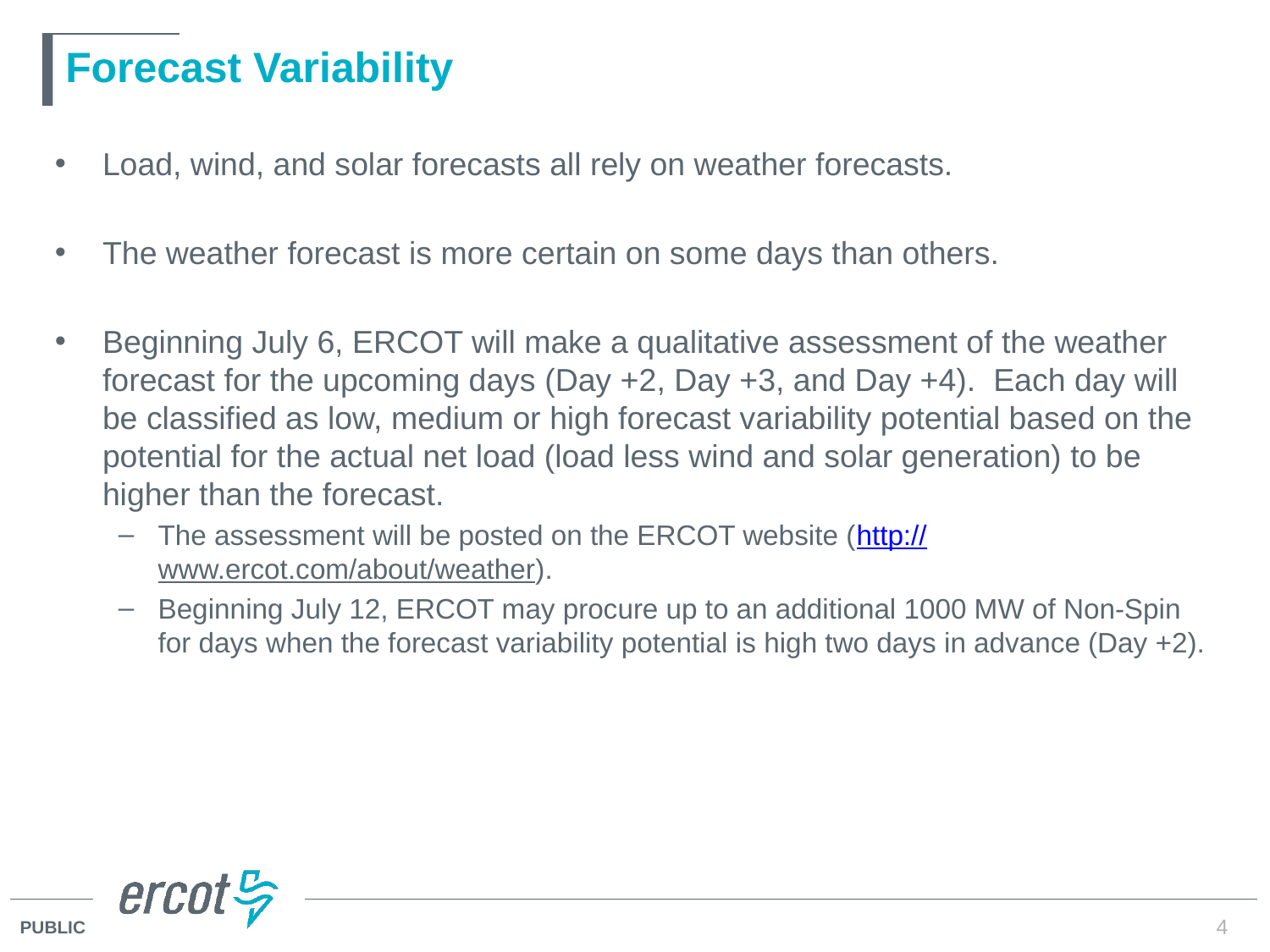

# Forecast Variability
Load, wind, and solar forecasts all rely on weather forecasts.

The weather forecast is more certain on some days than others.

Beginning July 6, ERCOT will make a qualitative assessment of the weather forecast for the upcoming days (Day +2, Day +3, and Day +4).  Each day will be classified as low, medium or high forecast variability potential based on the potential for the actual net load (load less wind and solar generation) to be higher than the forecast.
The assessment will be posted on the ERCOT website (http://www.ercot.com/about/weather).
Beginning July 12, ERCOT may procure up to an additional 1000 MW of Non-Spin for days when the forecast variability potential is high two days in advance (Day +2).
4